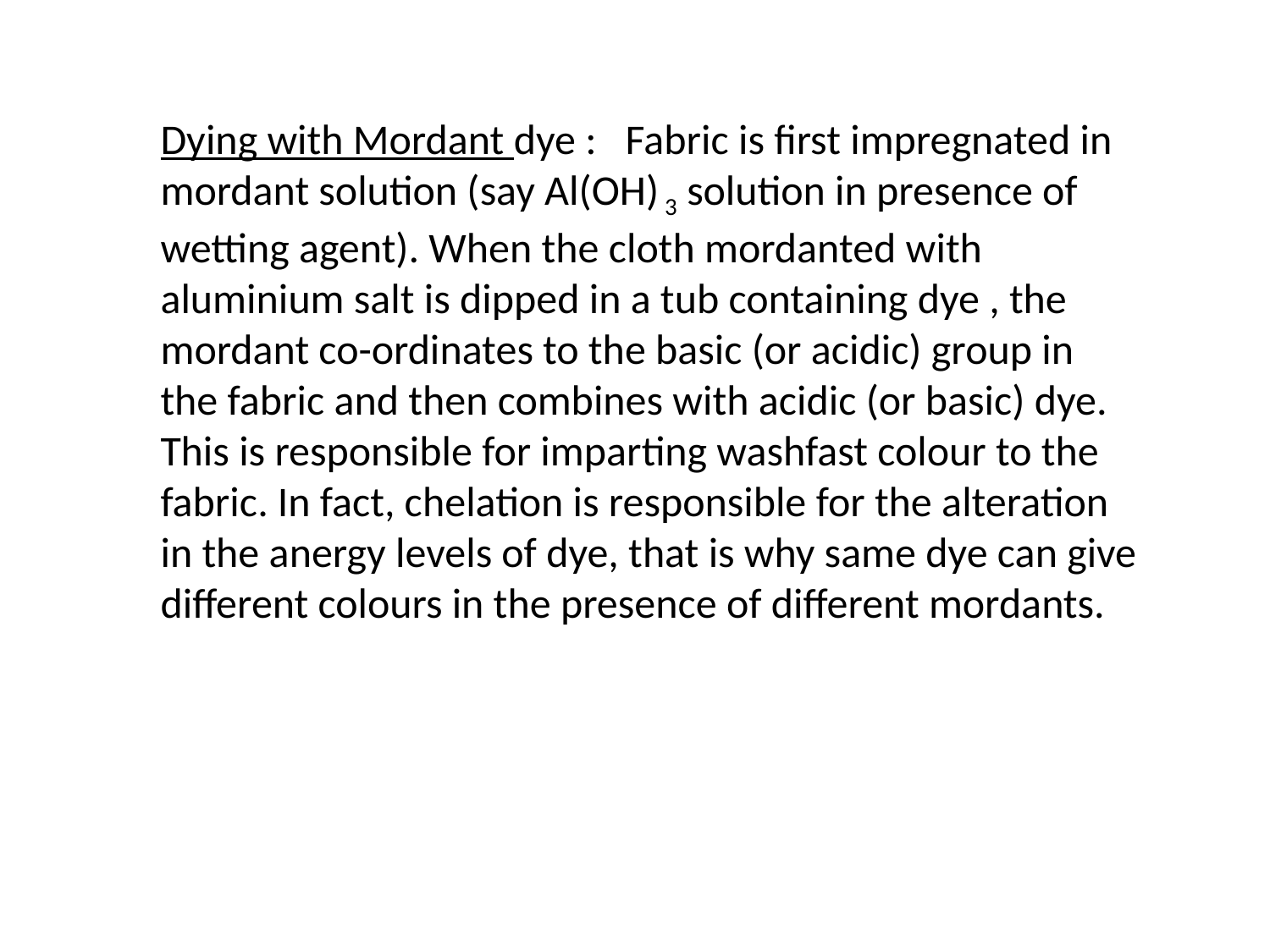

Dying with Mordant dye :   Fabric is first impregnated in mordant solution (say Al(OH) 3 solution in presence of wetting agent). When the cloth mordanted with aluminium salt is dipped in a tub containing dye , the mordant co-ordinates to the basic (or acidic) group in the fabric and then combines with acidic (or basic) dye. This is responsible for imparting washfast colour to the fabric. In fact, chelation is responsible for the alteration in the anergy levels of dye, that is why same dye can give different colours in the presence of different mordants.